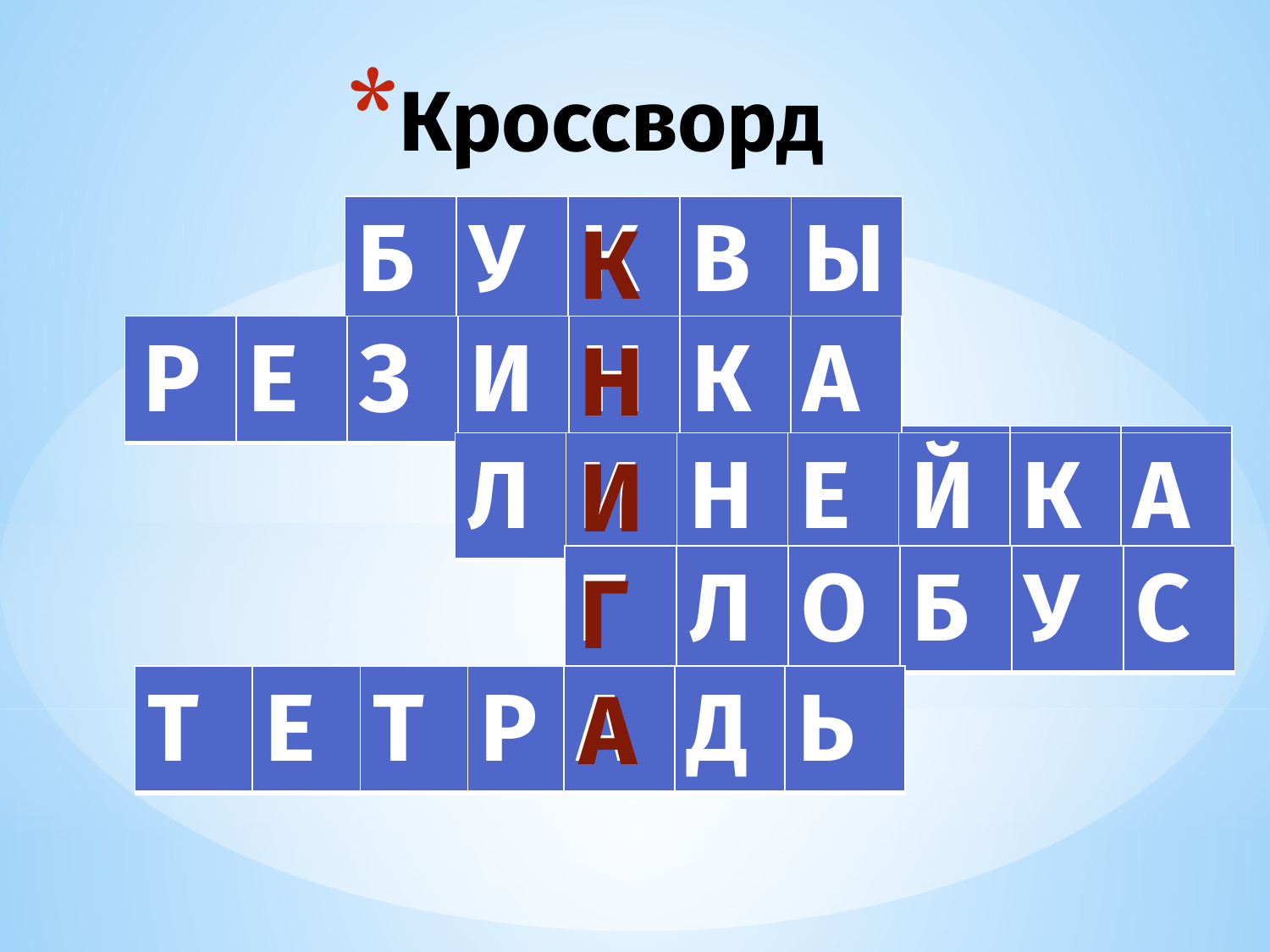

# Кроссворд
| Б | У | К | В | Ы |
| --- | --- | --- | --- | --- |
К
Н
И
Г
А
|  |  |  |  |  |
| --- | --- | --- | --- | --- |
| Р | Е | З | И | Н | К | А |
| --- | --- | --- | --- | --- | --- | --- |
|  |  |  |  |  |  |  |
| --- | --- | --- | --- | --- | --- | --- |
|  |  |  |  |  |  |  |
| --- | --- | --- | --- | --- | --- | --- |
| Л | И | Н | Е | Й | К | А |
| --- | --- | --- | --- | --- | --- | --- |
|  |  |  |  |  |  |
| --- | --- | --- | --- | --- | --- |
| Г | Л | О | Б | У | С |
| --- | --- | --- | --- | --- | --- |
| Т | Е | Т | Р | А | Д | Ь |
| --- | --- | --- | --- | --- | --- | --- |
|  |  |  |  |  |  |  |
| --- | --- | --- | --- | --- | --- | --- |